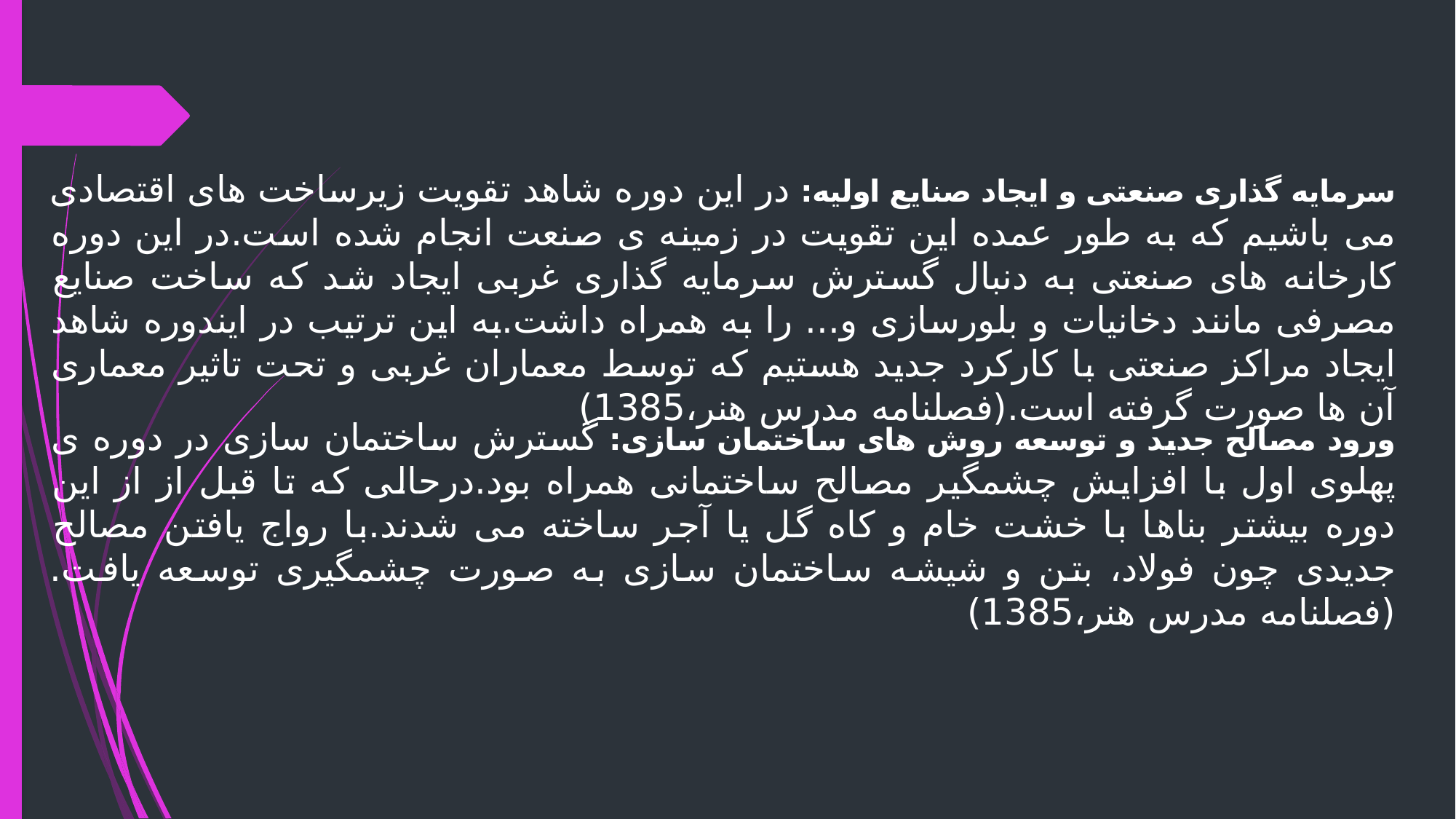

سرمایه گذاری صنعتی و ایجاد صنایع اولیه: در این دوره شاهد تقویت زیرساخت های اقتصادی می باشیم که به طور عمده این تقویت در زمینه ی صنعت انجام شده است.در این دوره کارخانه های صنعتی به دنبال گسترش سرمایه گذاری غربی ایجاد شد که ساخت صنایع مصرفی مانند دخانیات و بلورسازی و... را به همراه داشت.به این ترتیب در ایندوره شاهد ایجاد مراکز صنعتی با کارکرد جدید هستیم که توسط معماران غربی و تحت تاثیر معماری آن ها صورت گرفته است.(فصلنامه مدرس هنر،1385)

ورود مصالح جدید و توسعه روش های ساختمان سازی: گسترش ساختمان سازی در دوره ی پهلوی اول با افزایش چشمگیر مصالح ساختمانی همراه بود.درحالی که تا قبل از از این دوره بیشتر بناها با خشت خام و کاه گل یا آجر ساخته می شدند.با رواج یافتن مصالح جدیدی چون فولاد، بتن و شیشه ساختمان سازی به صورت چشمگیری توسعه یافت.(فصلنامه مدرس هنر،1385)